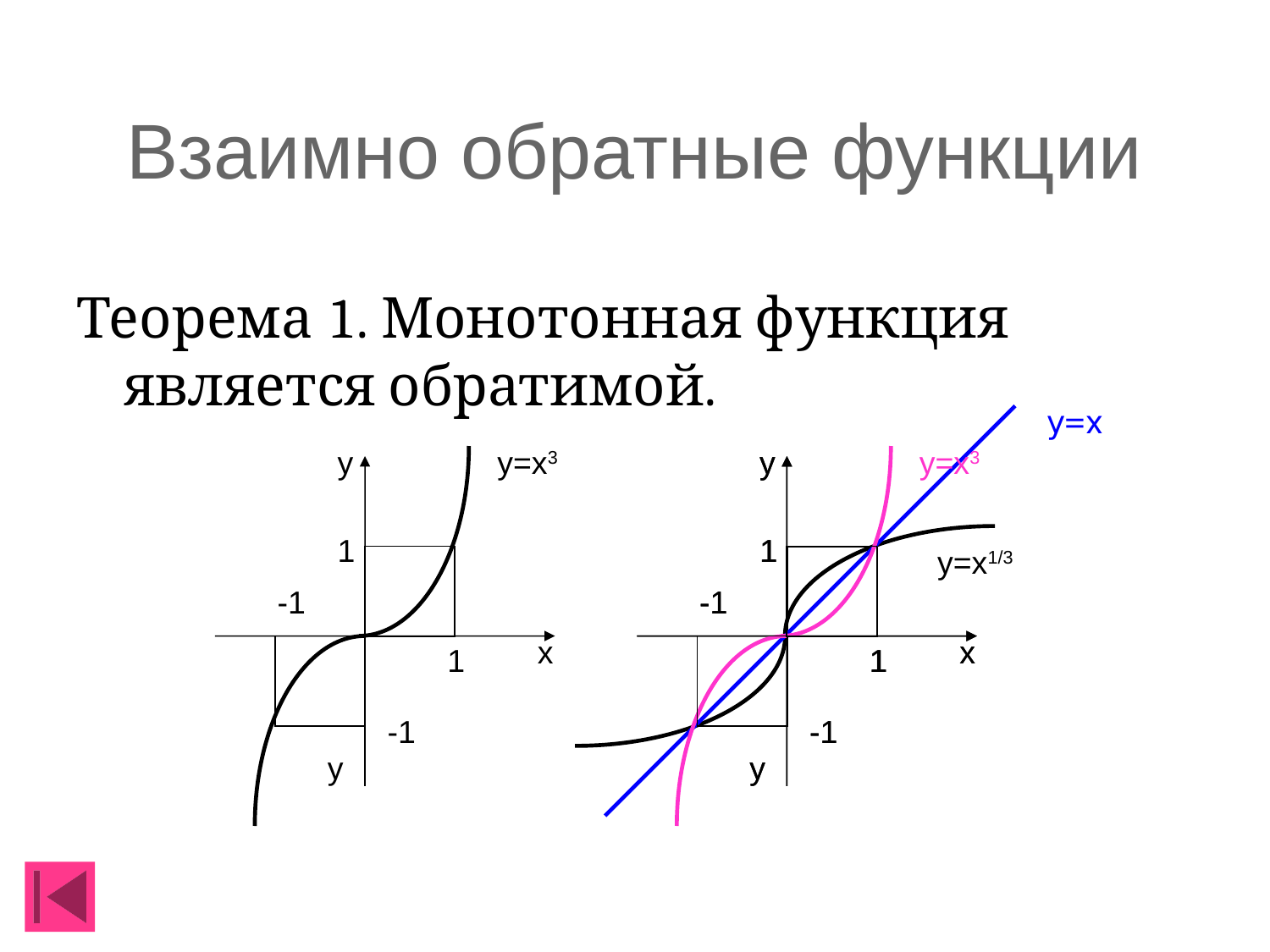

# Взаимно обратные функции
Теорема 1. Монотонная функция является обратимой.
у=х

у
у=х3

1

1
-1
х

-1
у
у

1

1
у=х1/3
-1

х

-1
у
у
у=х3

1

1
-1
х

-1
у